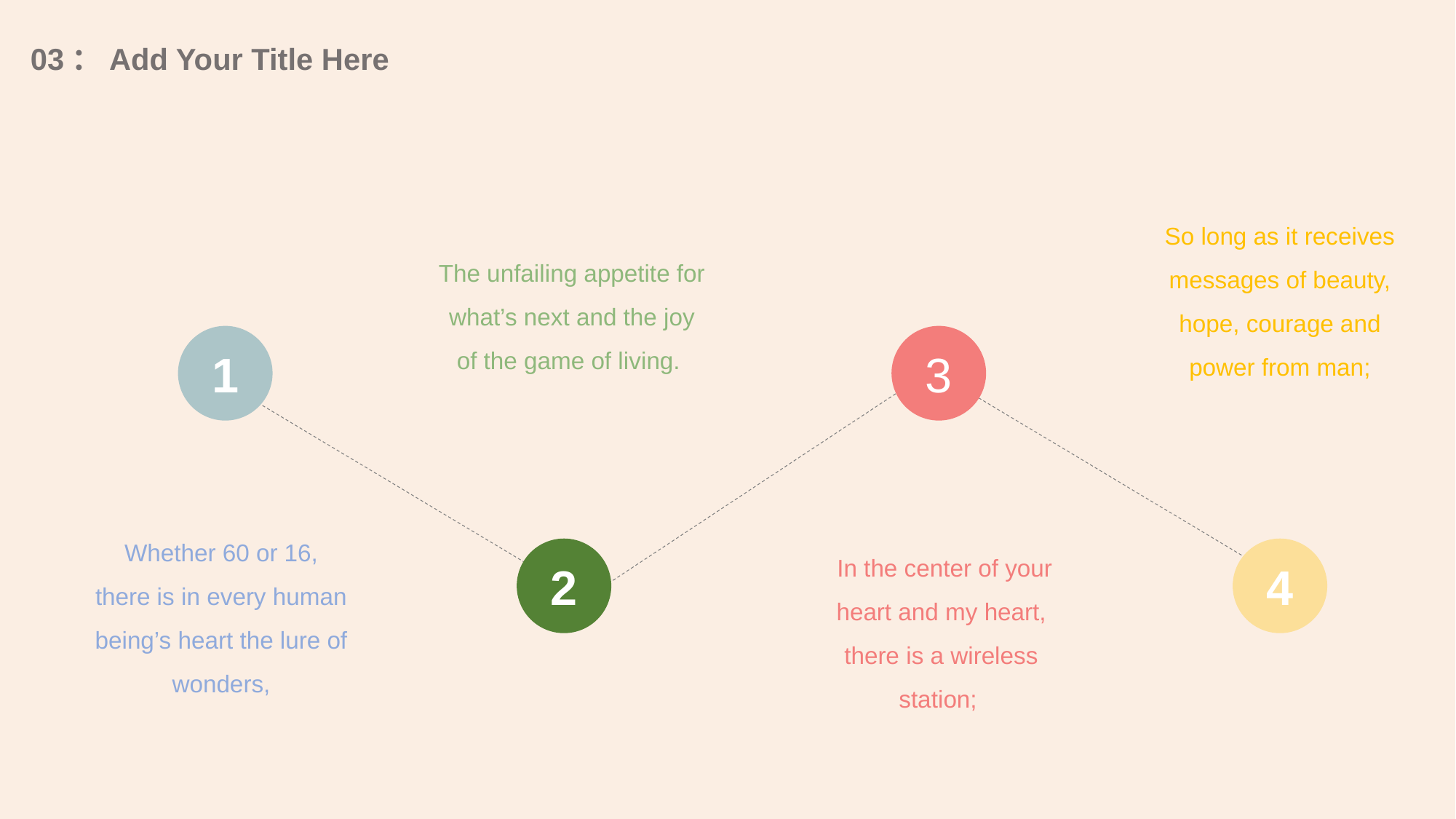

03：Add Your Title Here
So long as it receives messages of beauty, hope, courage and power from man;
The unfailing appetite for what’s next and the joy of the game of living.
3
1
Whether 60 or 16, there is in every human being’s heart the lure of wonders,
 In the center of your heart and my heart, there is a wireless station;
4
2